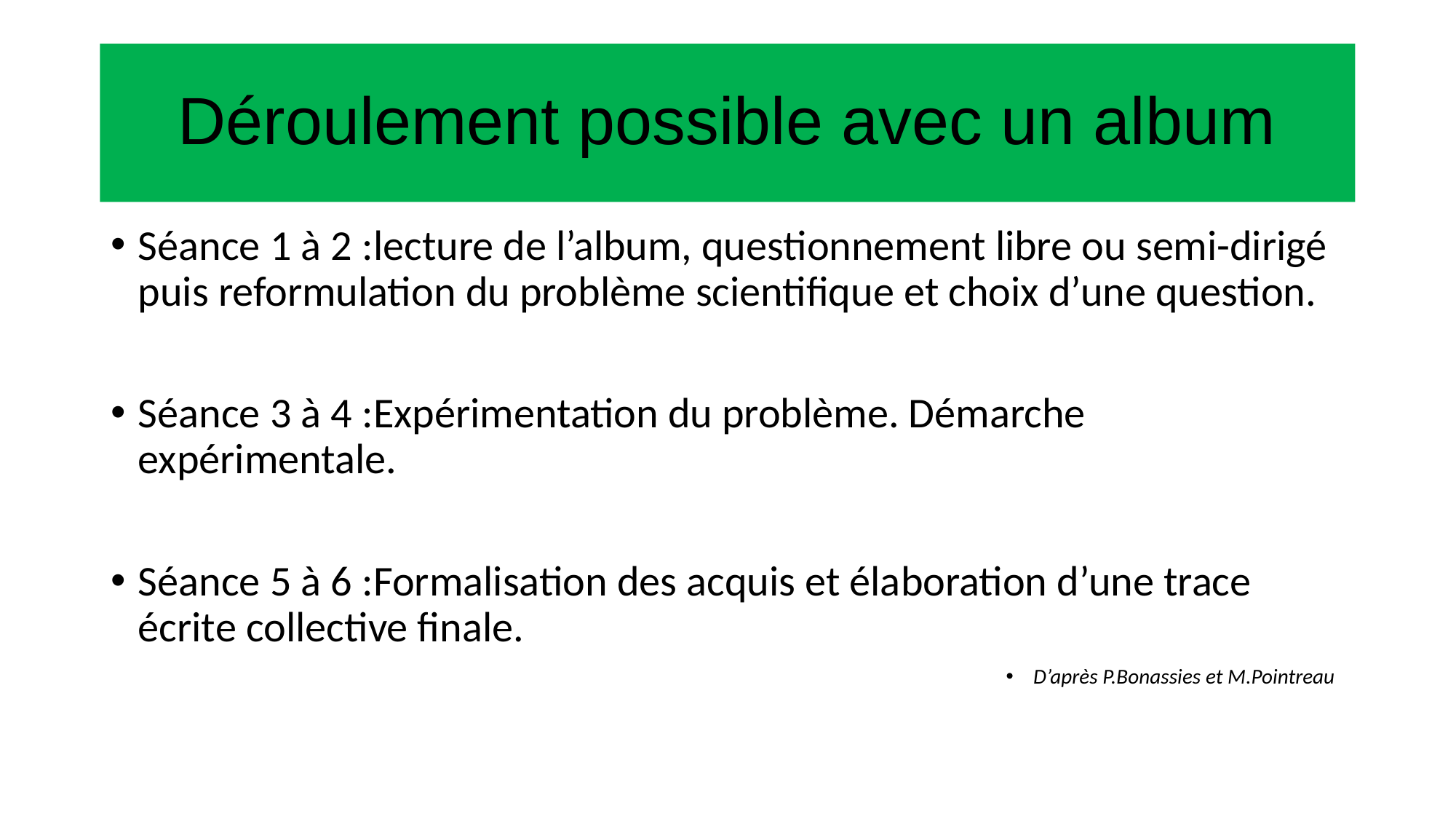

# Déroulement possible avec un album
Séance 1 à 2 :lecture de l’album, questionnement libre ou semi-dirigé puis reformulation du problème scientifique et choix d’une question.

Séance 3 à 4 :Expérimentation du problème. Démarche expérimentale.

Séance 5 à 6 :Formalisation des acquis et élaboration d’une trace écrite collective finale.
D’après P.Bonassies et M.Pointreau